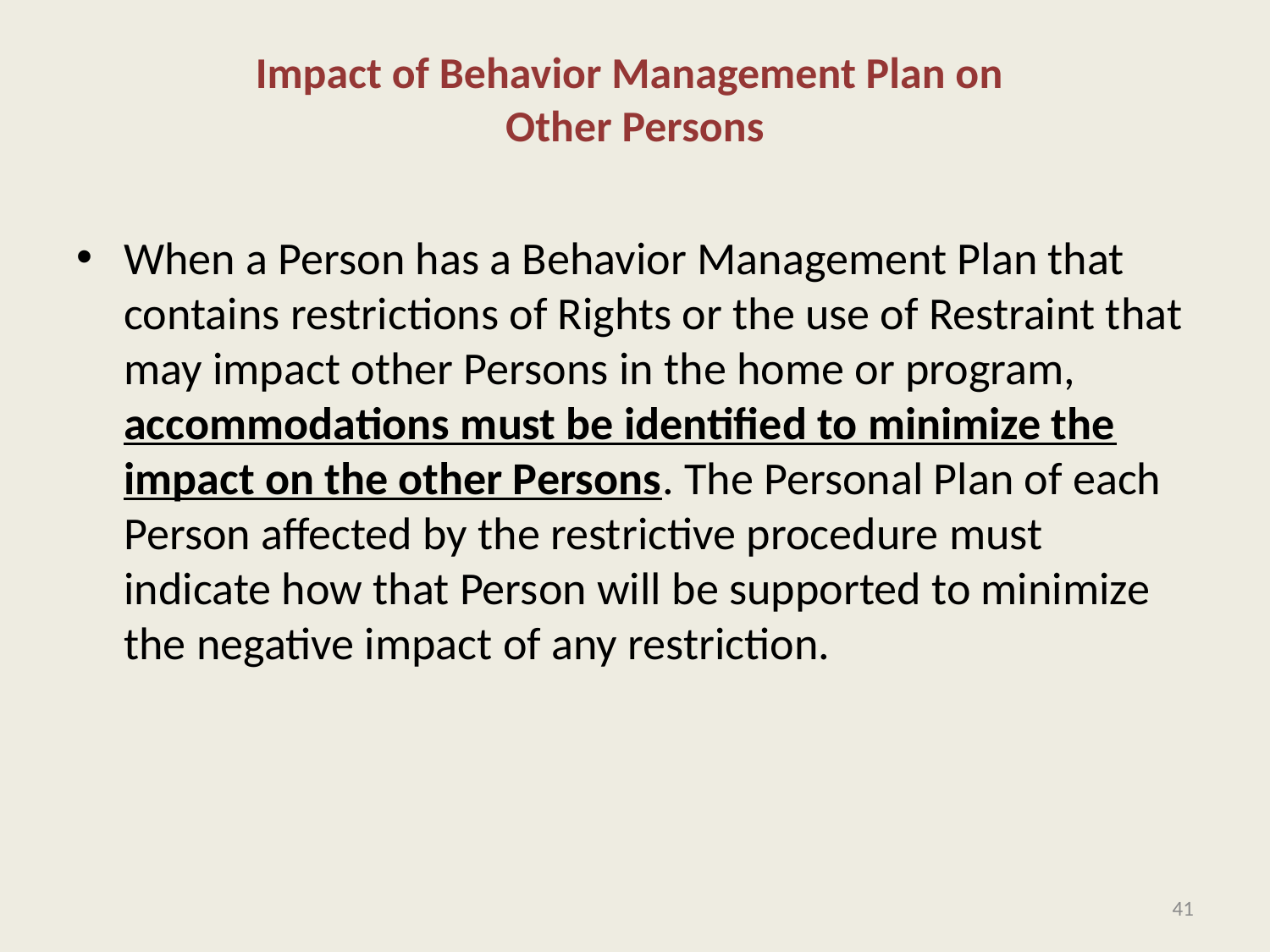

# Impact of Behavior Management Plan on Other Persons
When a Person has a Behavior Management Plan that contains restrictions of Rights or the use of Restraint that may impact other Persons in the home or program, accommodations must be identified to minimize the impact on the other Persons. The Personal Plan of each Person affected by the restrictive procedure must indicate how that Person will be supported to minimize the negative impact of any restriction.

41